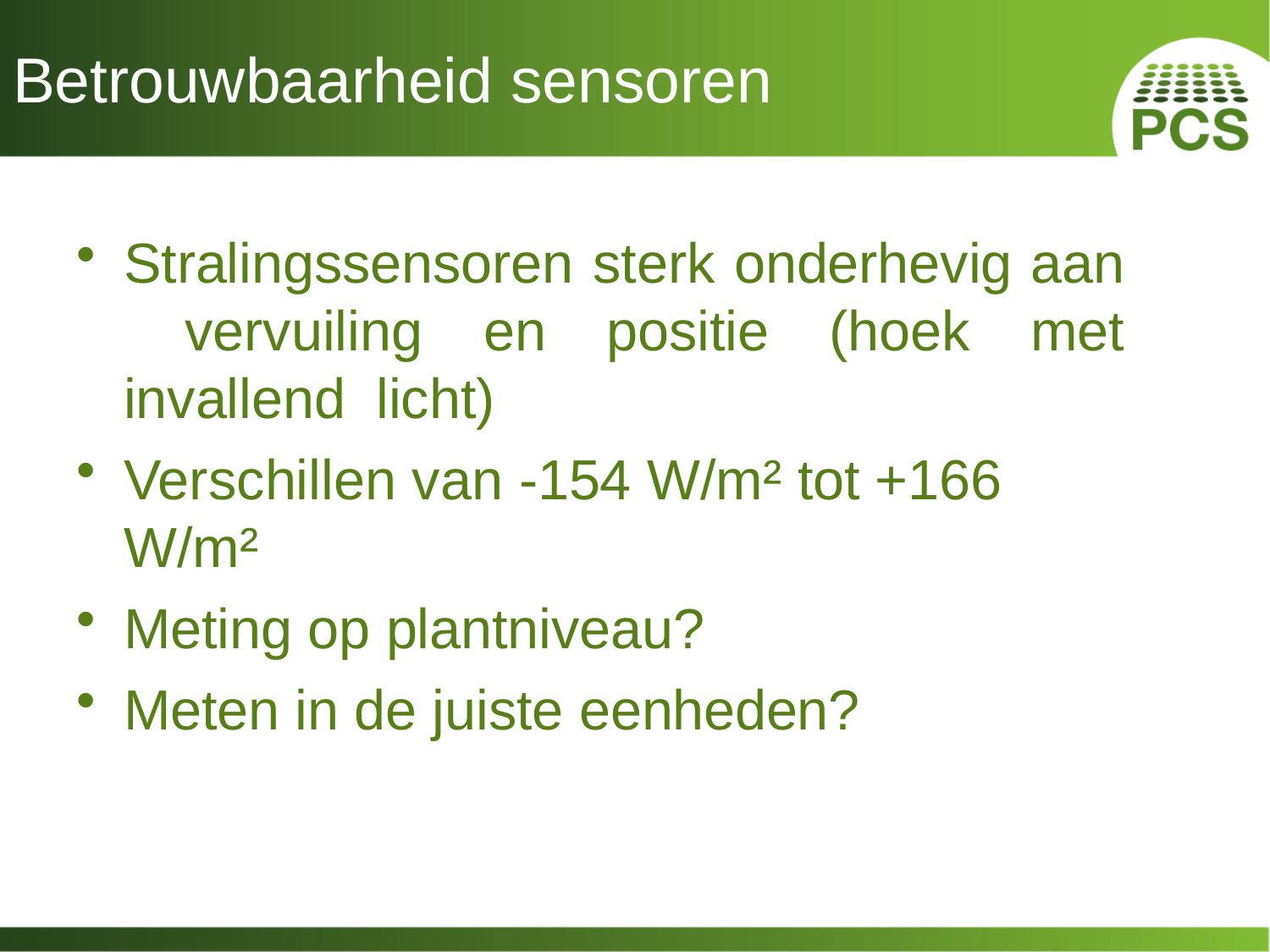

# Betrouwbaarheid sensoren
Stralingssensoren sterk onderhevig aan  vervuiling en positie (hoek met invallend  licht)
Verschillen van -154 W/m² tot +166 W/m²
Meting op plantniveau?
Meten in de juiste eenheden?